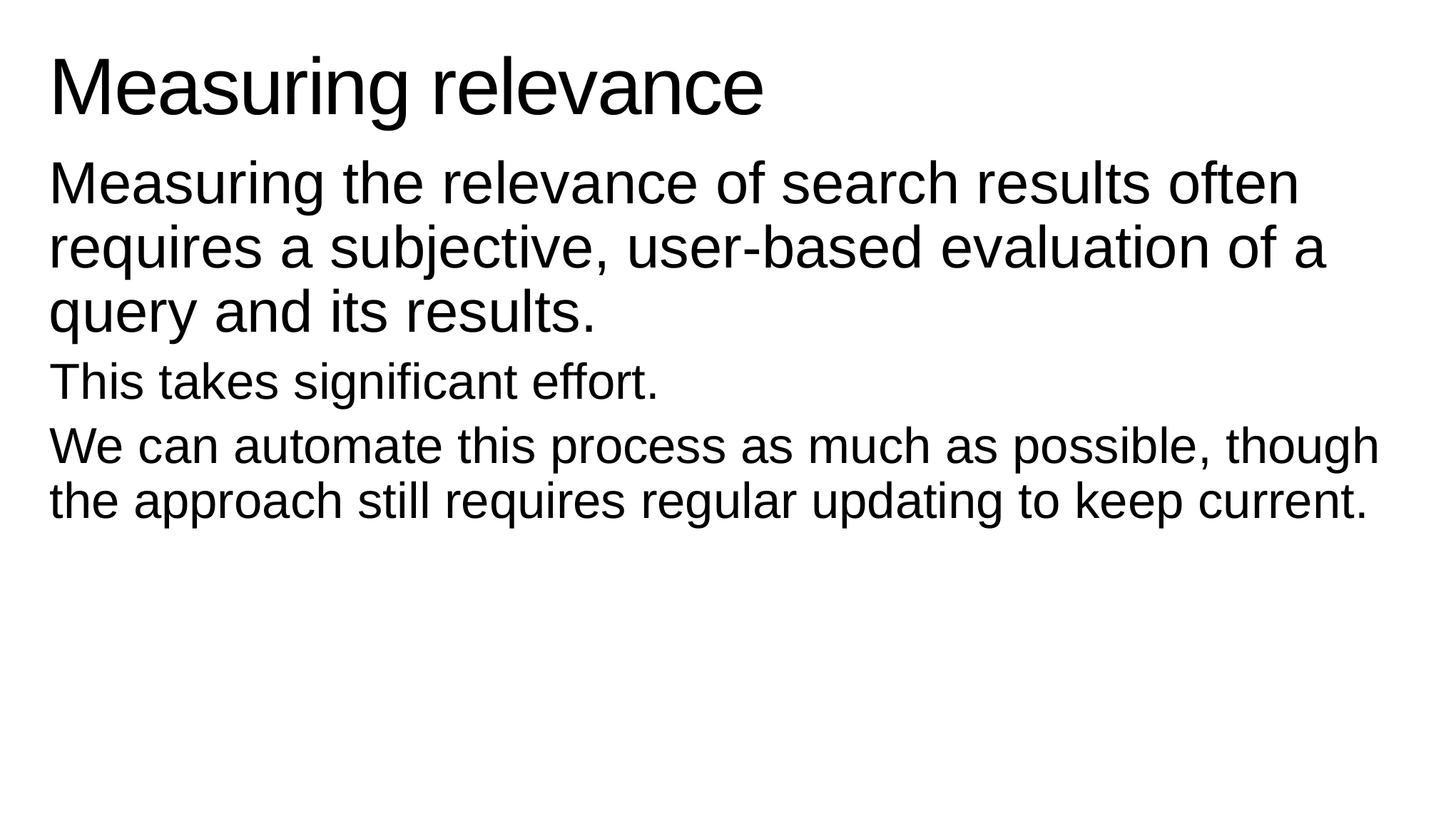

# Measuring relevance
Measuring the relevance of search results often requires a subjective, user-based evaluation of a query and its results.
This takes significant effort.
We can automate this process as much as possible, though the approach still requires regular updating to keep current.